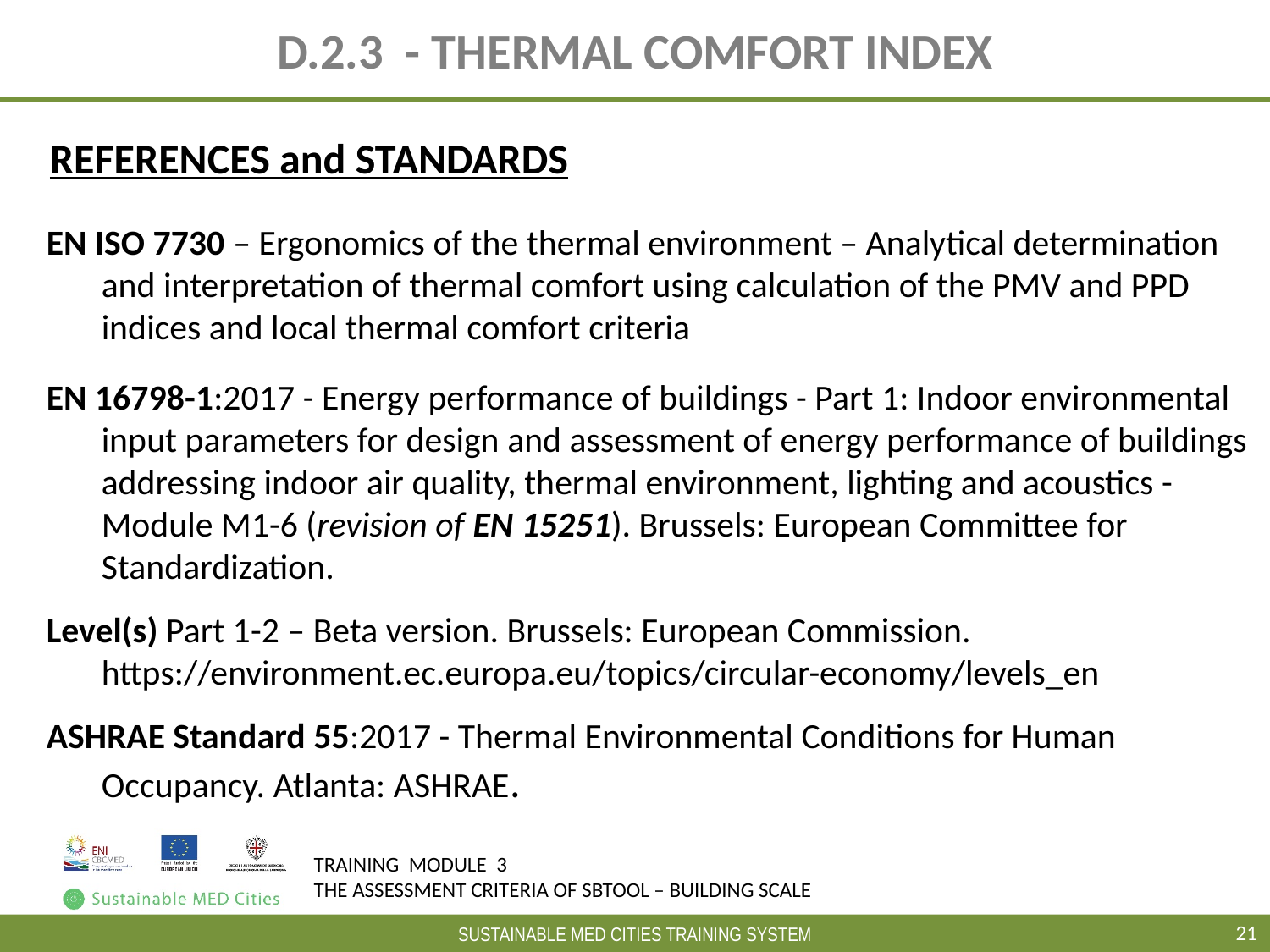

# D.2.3  - THERMAL COMFORT INDEX
REFERENCES and STANDARDS
EN ISO 7730 – Ergonomics of the thermal environment – Analytical determination and interpretation of thermal comfort using calculation of the PMV and PPD indices and local thermal comfort criteria
EN 16798-1:2017 - Energy performance of buildings - Part 1: Indoor environmental input parameters for design and assessment of energy performance of buildings addressing indoor air quality, thermal environment, lighting and acoustics - Module M1-6 (revision of EN 15251). Brussels: European Committee for Standardization.
Level(s) Part 1-2 – Beta version. Brussels: European Commission. https://environment.ec.europa.eu/topics/circular-economy/levels_en
ASHRAE Standard 55:2017 - Thermal Environmental Conditions for Human Occupancy. Atlanta: ASHRAE.

21